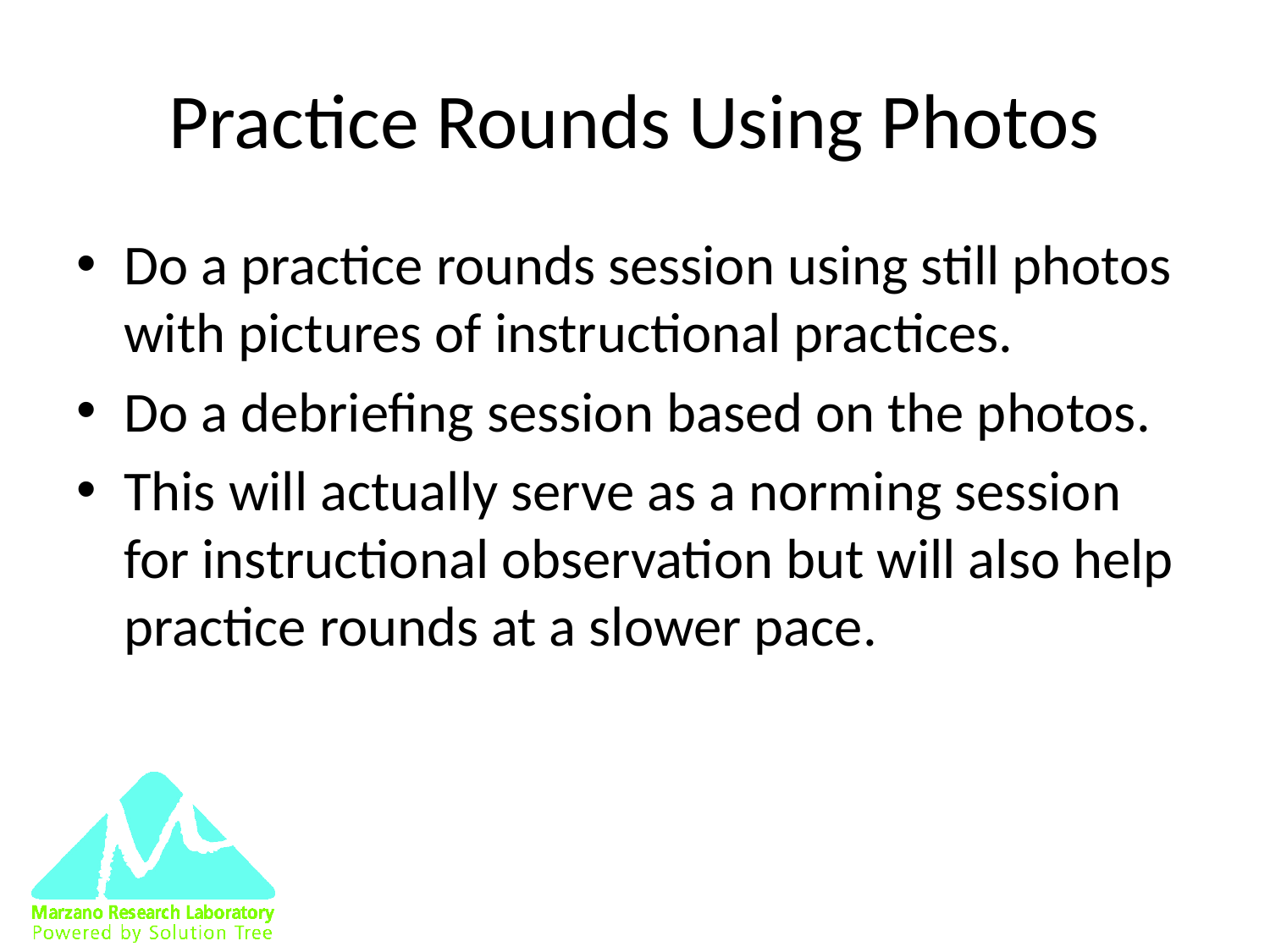

# Practice Rounds Using Photos
Do a practice rounds session using still photos with pictures of instructional practices.
Do a debriefing session based on the photos.
This will actually serve as a norming session for instructional observation but will also help practice rounds at a slower pace.